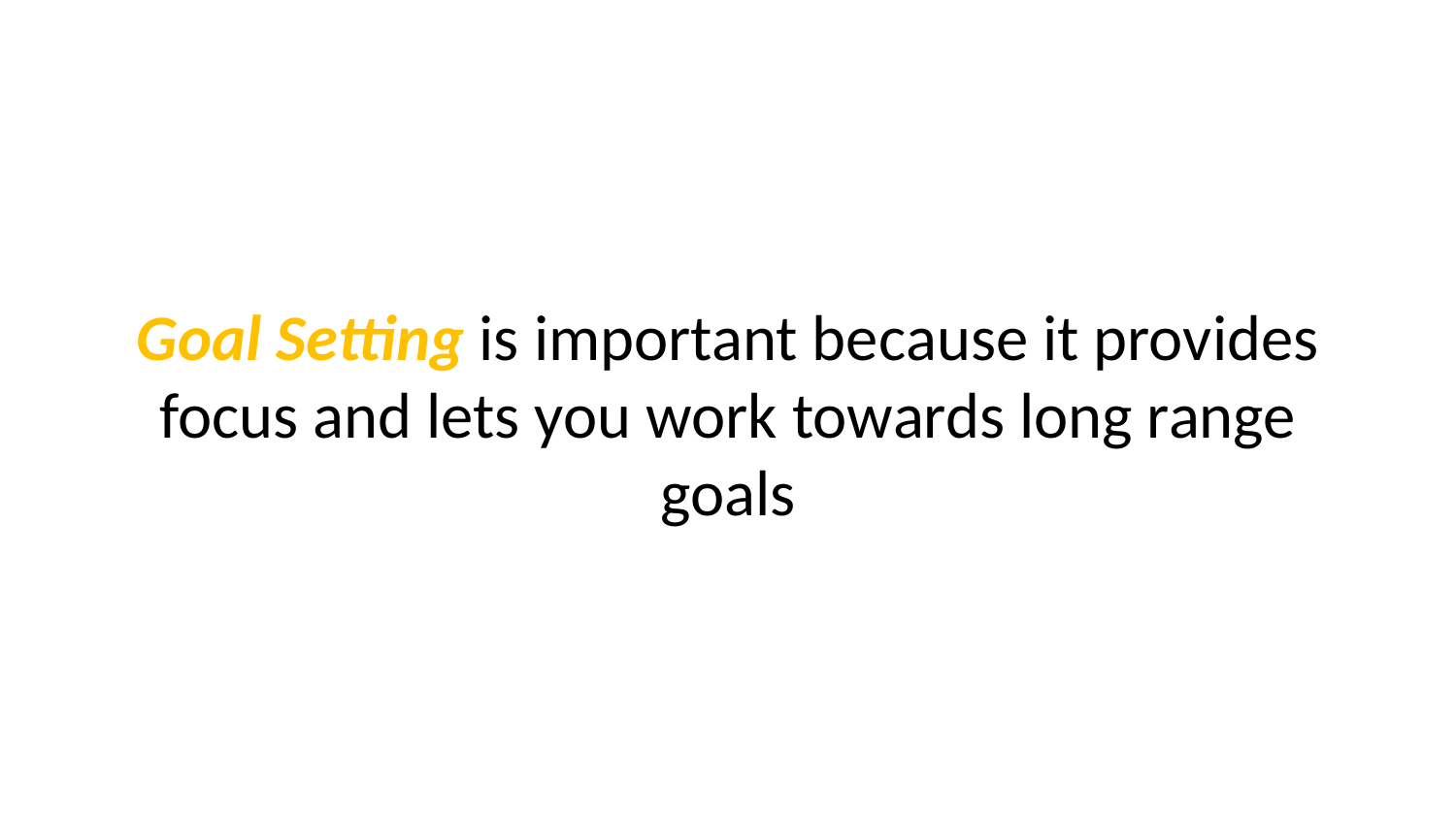

Goal Setting is important because it provides focus and lets you work towards long range goals